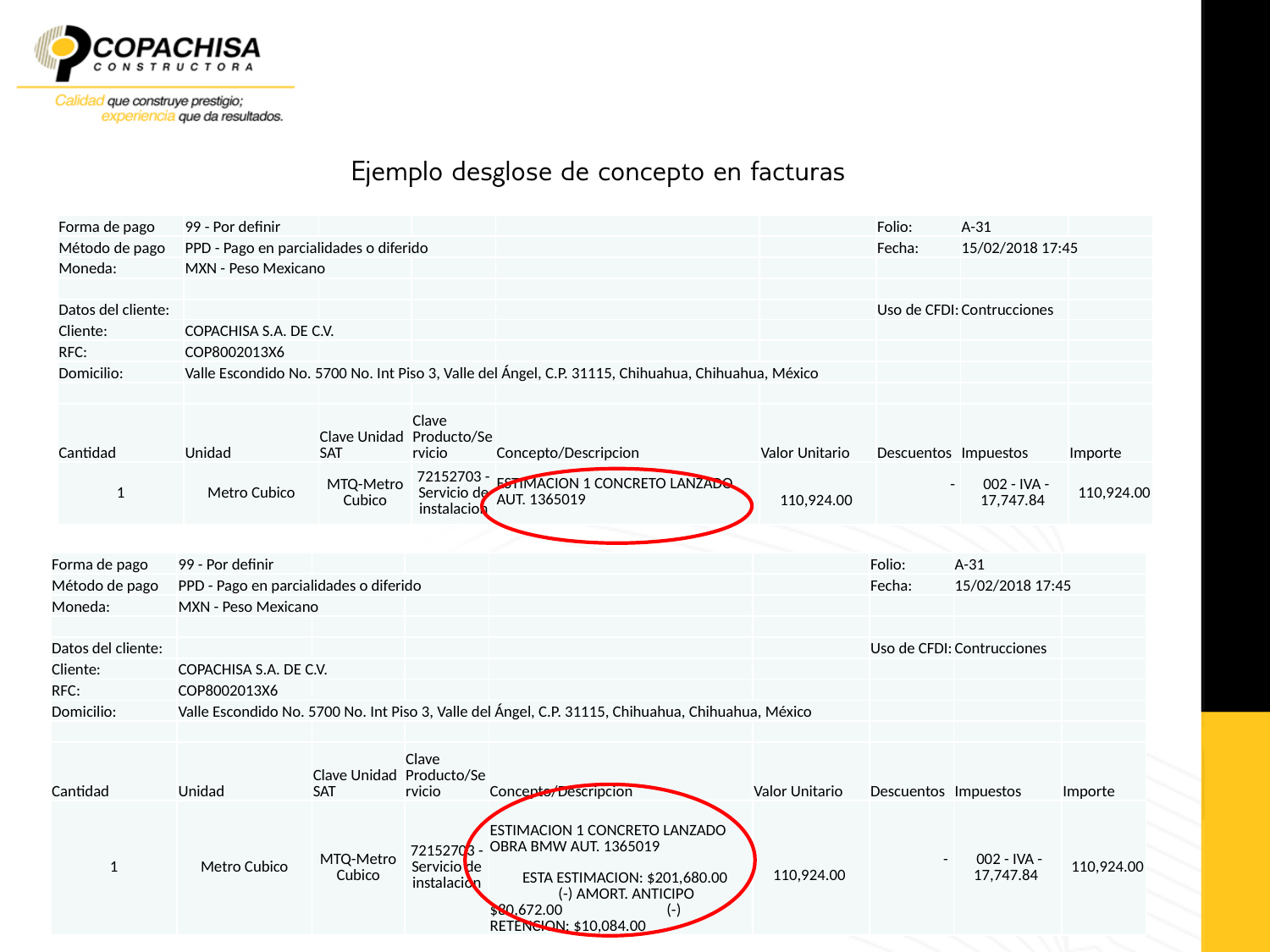

Ejemplo desglose de concepto en facturas

| Forma de pago | 99 - Por definir |  |  |  |  | Folio: | A-31 |  |
| --- | --- | --- | --- | --- | --- | --- | --- | --- |
| Método de pago | PPD - Pago en parcialidades o diferido |  |  |  |  | Fecha: | 15/02/2018 17:45 |  |
| Moneda: | MXN - Peso Mexicano |  |  |  |  |  |  |  |
|  |  |  |  |  |  |  |  |  |
| Datos del cliente: |  |  |  |  |  | Uso de CFDI: | Contrucciones |  |
| Cliente: | COPACHISA S.A. DE C.V. |  |  |  |  |  |  |  |
| RFC: | COP8002013X6 |  |  |  |  |  |  |  |
| Domicilio: | Valle Escondido No. 5700 No. Int Piso 3, Valle del Ángel, C.P. 31115, Chihuahua, Chihuahua, México |  |  |  |  |  |  |  |
|  |  |  |  |  |  |  |  |  |
| Cantidad | Unidad | Clave Unidad SAT | Clave Producto/Servicio | Concepto/Descripcion | Valor Unitario | Descuentos | Impuestos | Importe |
| 1 | Metro Cubico | MTQ-Metro Cubico | 72152703 - Servicio de instalacion | ESTIMACION 1 CONCRETO LANZADO AUT. 1365019 | 110,924.00 | - | 002 - IVA - 17,747.84 | 110,924.00 |

| Forma de pago | 99 - Por definir |  |  |  |  | Folio: | A-31 |  |
| --- | --- | --- | --- | --- | --- | --- | --- | --- |
| Método de pago | PPD - Pago en parcialidades o diferido |  |  |  |  | Fecha: | 15/02/2018 17:45 |  |
| Moneda: | MXN - Peso Mexicano |  |  |  |  |  |  |  |
|  |  |  |  |  |  |  |  |  |
| Datos del cliente: |  |  |  |  |  | Uso de CFDI: | Contrucciones |  |
| Cliente: | COPACHISA S.A. DE C.V. |  |  |  |  |  |  |  |
| RFC: | COP8002013X6 |  |  |  |  |  |  |  |
| Domicilio: | Valle Escondido No. 5700 No. Int Piso 3, Valle del Ángel, C.P. 31115, Chihuahua, Chihuahua, México |  |  |  |  |  |  |  |
|  |  |  |  |  |  |  |  |  |
| Cantidad | Unidad | Clave Unidad SAT | Clave Producto/Servicio | Concepto/Descripcion | Valor Unitario | Descuentos | Impuestos | Importe |
| 1 | Metro Cubico | MTQ-Metro Cubico | 72152703 - Servicio de instalacion | ESTIMACION 1 CONCRETO LANZADO OBRA BMW AUT. 1365019 ESTA ESTIMACION: $201,680.00 (-) AMORT. ANTICIPO $80,672.00 (-) RETENCION: $10,084.00 | 110,924.00 | - | 002 - IVA - 17,747.84 | 110,924.00 |